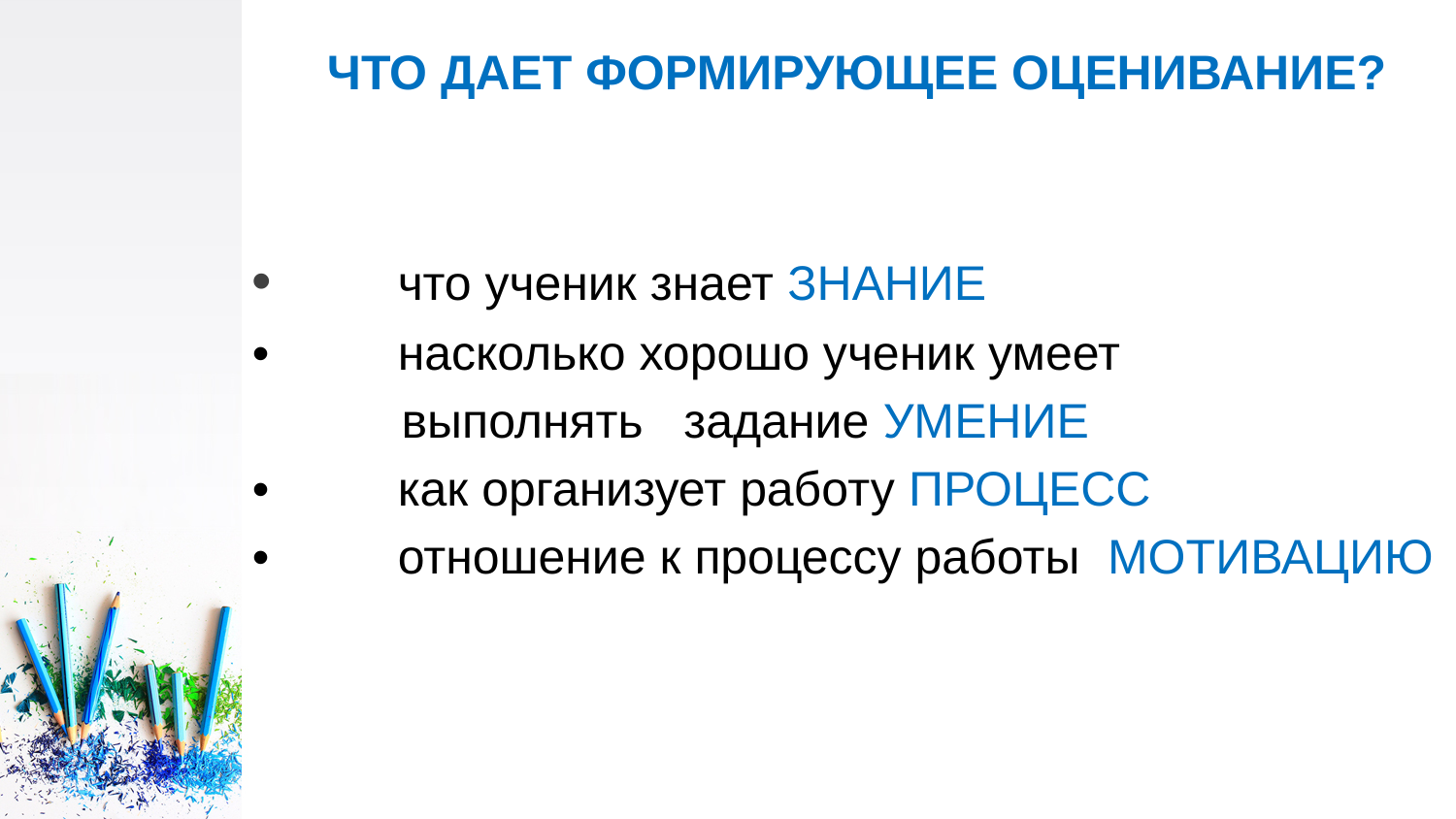

# ЧТО ДАЕТ ФОРМИРУЮЩЕЕ ОЦЕНИВАНИЕ?

•	что ученик знает ЗНАНИЕ
•	насколько хорошо ученик умеет
           выполнять   задание УМЕНИЕ
•	как организует работу ПРОЦЕСС
•	отношение к процессу работы  МОТИВАЦИЮ